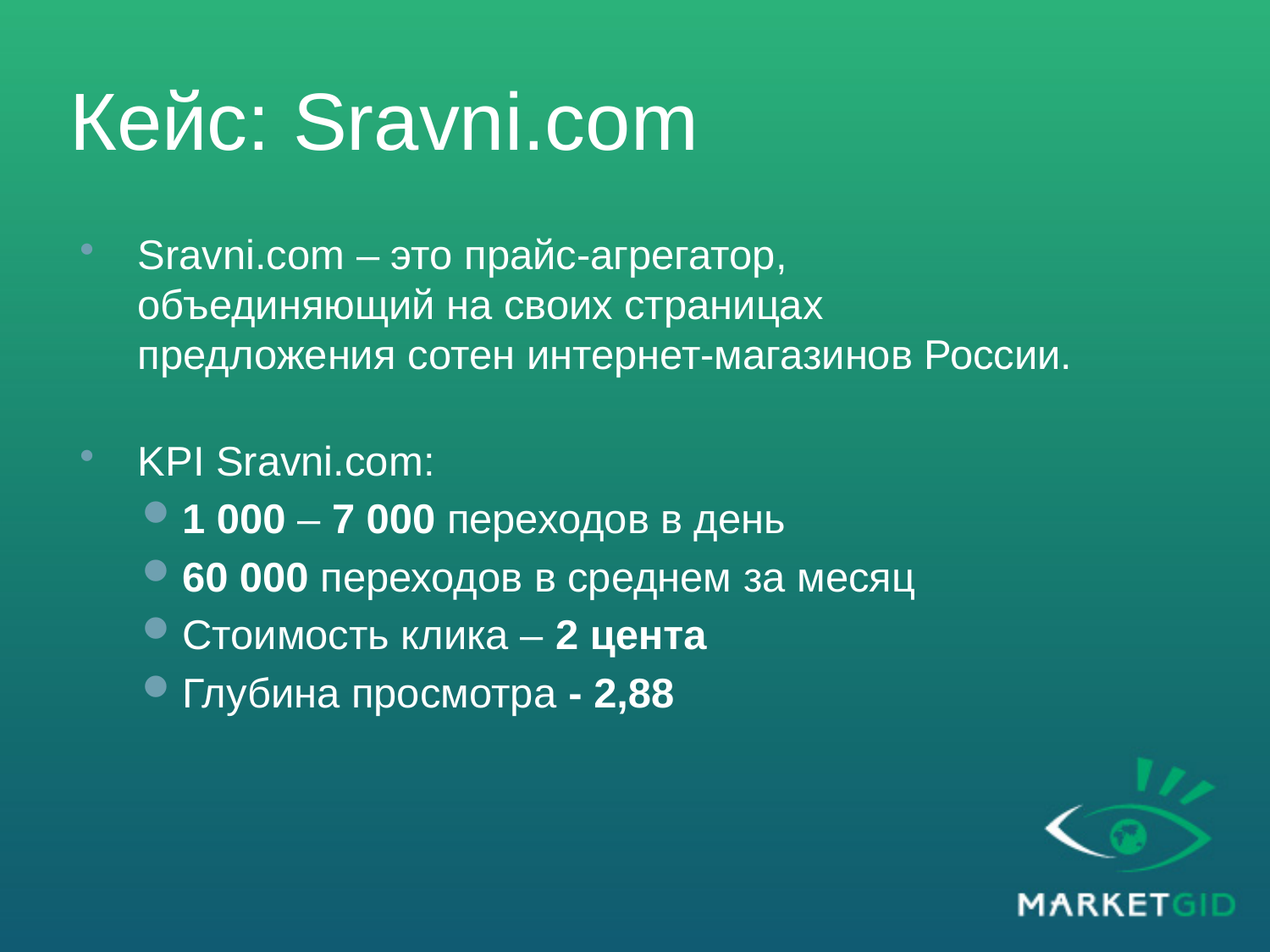

# Кейс: Sravni.com
Sravni.com – это прайс-агрегатор, объединяющий на своих страницах предложения сотен интернет-магазинов России.

KPI Sravni.com:
1 000 – 7 000 переходов в день
60 000 переходов в среднем за месяц
Стоимость клика – 2 цента
Глубина просмотра - 2,88